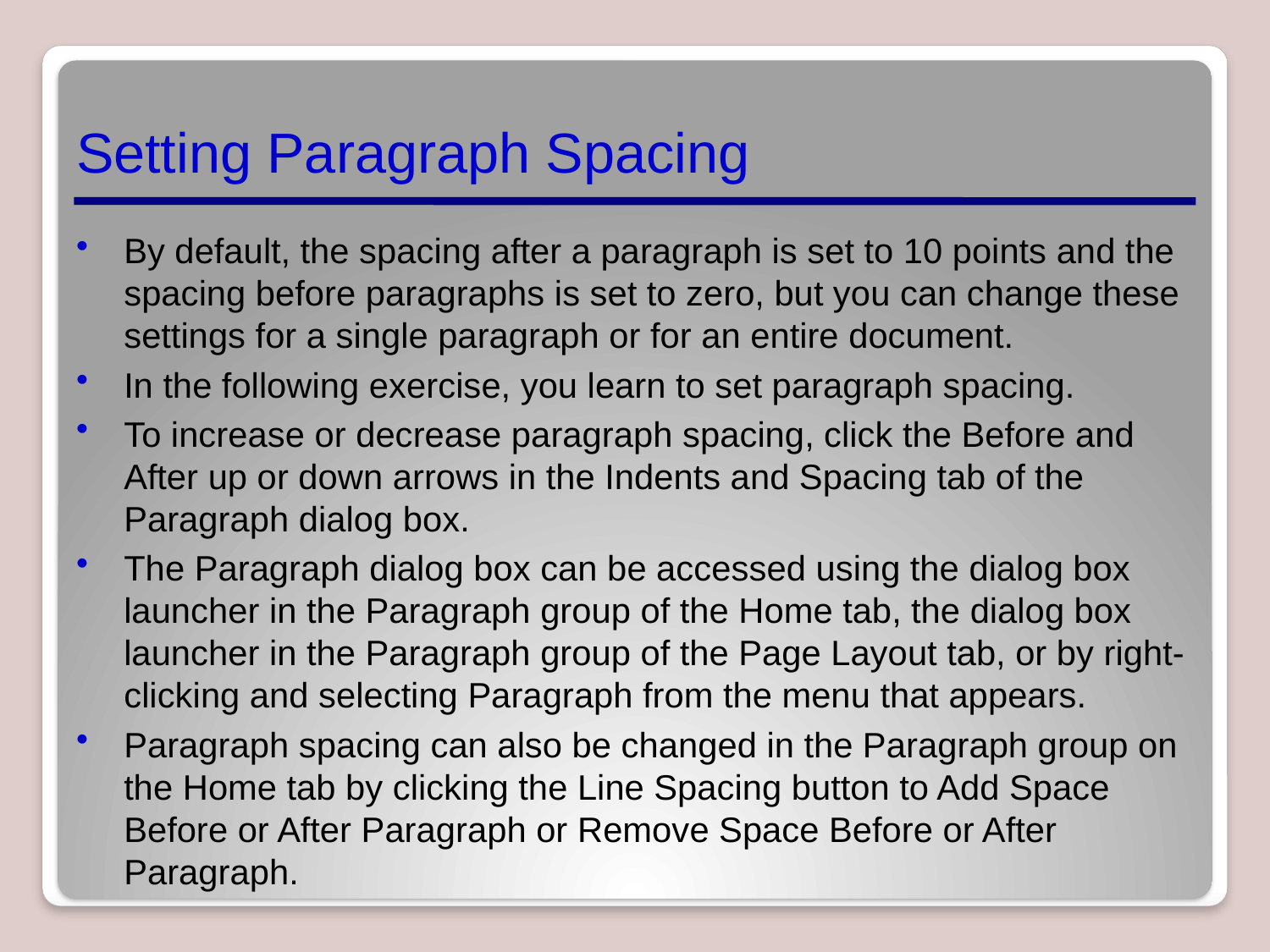

# Setting Paragraph Spacing
By default, the spacing after a paragraph is set to 10 points and the spacing before paragraphs is set to zero, but you can change these settings for a single paragraph or for an entire document.
In the following exercise, you learn to set paragraph spacing.
To increase or decrease paragraph spacing, click the Before and After up or down arrows in the Indents and Spacing tab of the Paragraph dialog box.
The Paragraph dialog box can be accessed using the dialog box launcher in the Paragraph group of the Home tab, the dialog box launcher in the Paragraph group of the Page Layout tab, or by right-clicking and selecting Paragraph from the menu that appears.
Paragraph spacing can also be changed in the Paragraph group on the Home tab by clicking the Line Spacing button to Add Space Before or After Paragraph or Remove Space Before or After Paragraph.